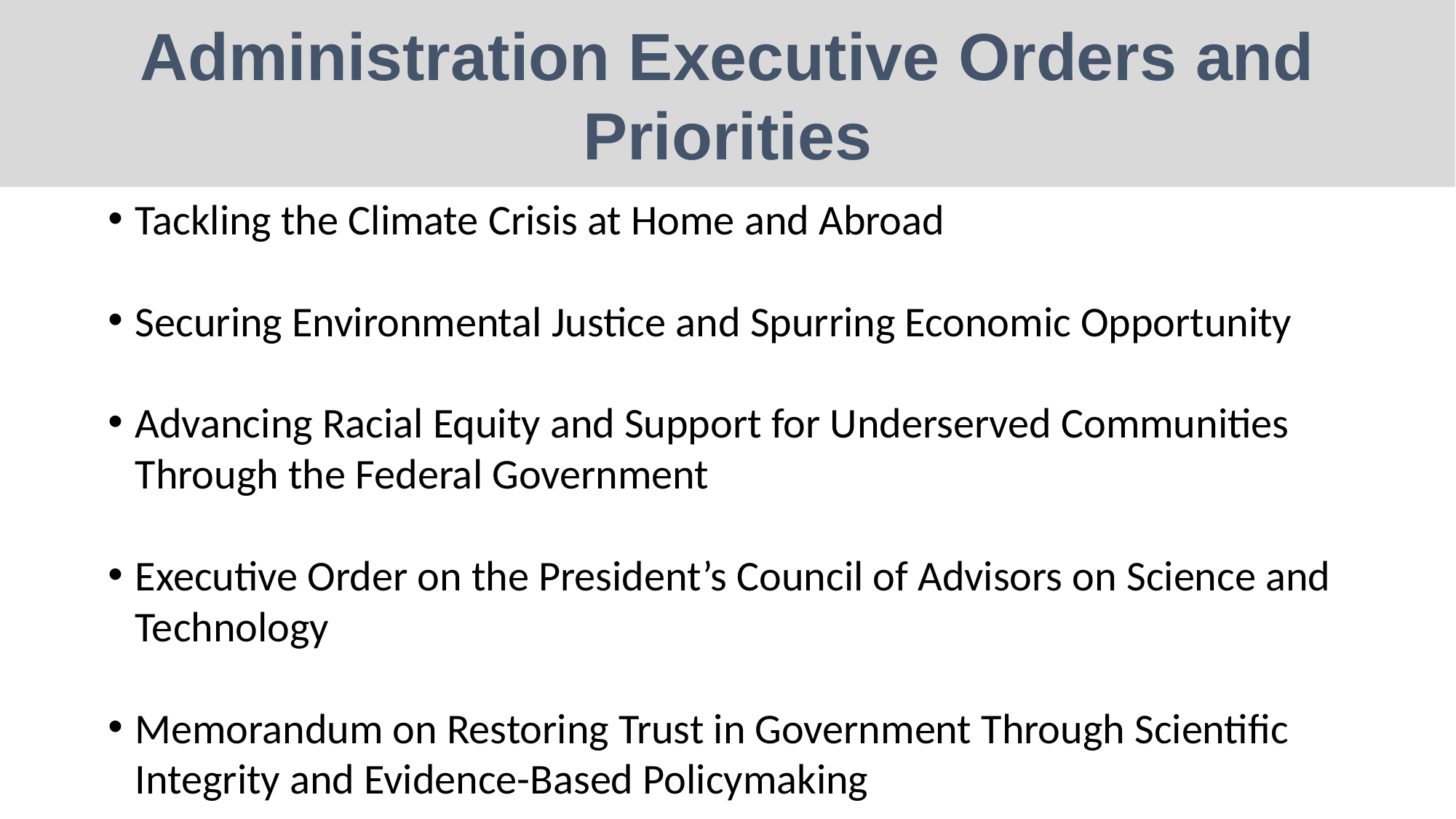

Administration Executive Orders and Priorities
Tackling the Climate Crisis at Home and Abroad

Securing Environmental Justice and Spurring Economic Opportunity

Advancing Racial Equity and Support for Underserved Communities Through the Federal Government

Executive Order on the President’s Council of Advisors on Science and Technology

Memorandum on Restoring Trust in Government Through Scientific Integrity and Evidence-Based Policymaking